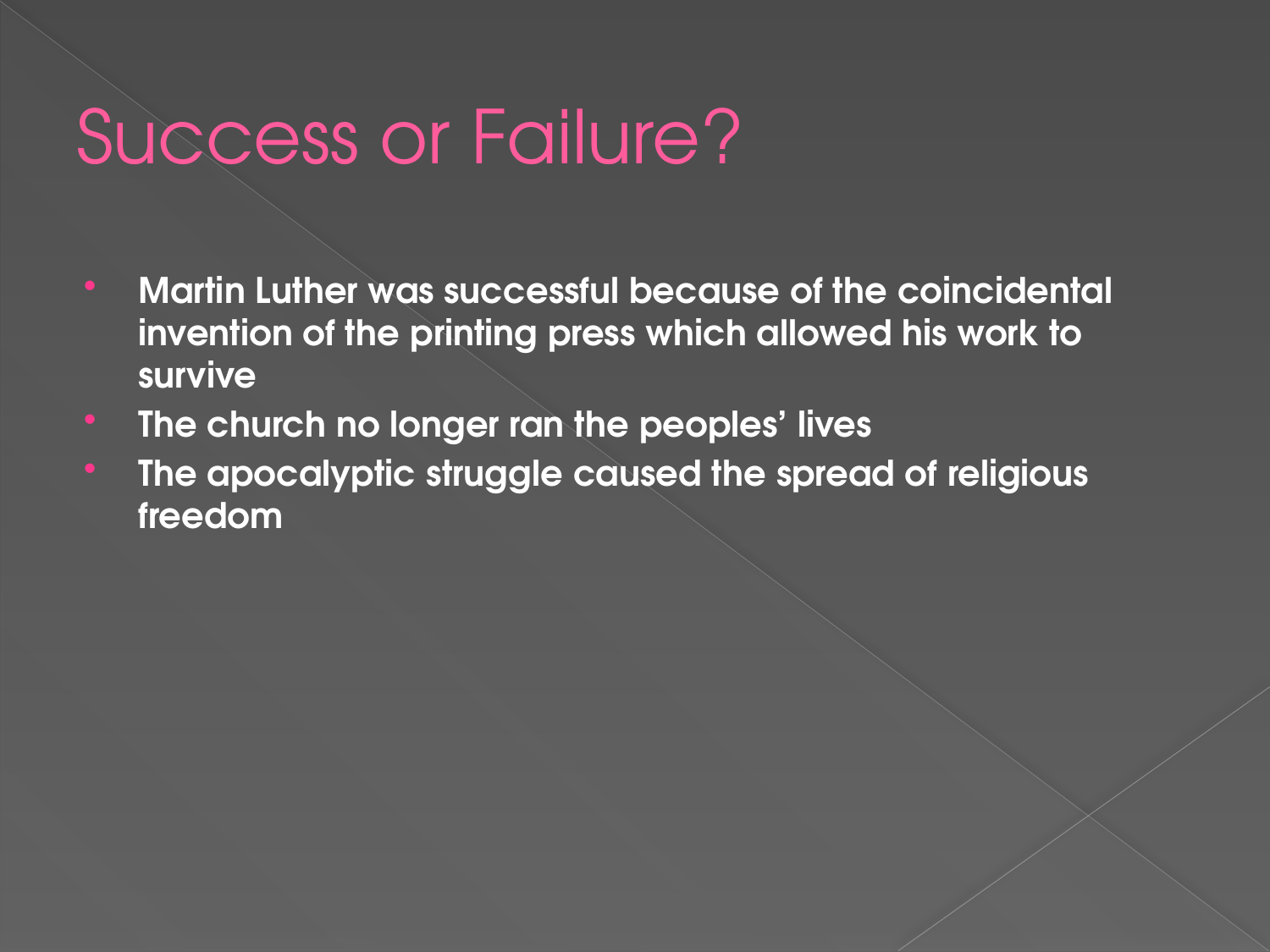

Success or Failure?
Martin Luther was successful because of the coincidental invention of the printing press which allowed his work to survive
The church no longer ran the peoples’ lives
The apocalyptic struggle caused the spread of religious freedom